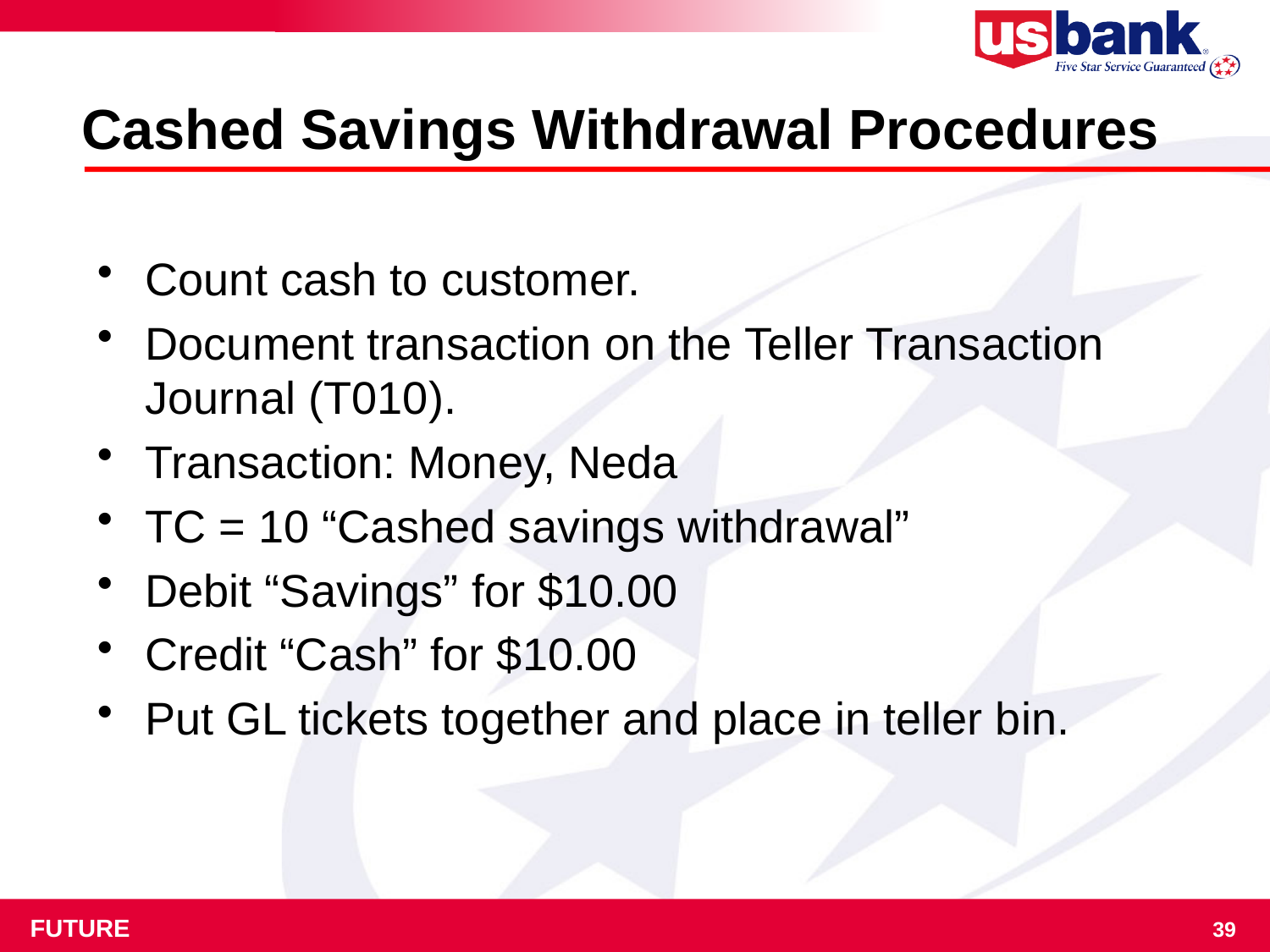

# Cashed Savings Withdrawal Procedures
Count cash to customer.
Document transaction on the Teller Transaction Journal (T010).
Transaction: Money, Neda
TC = 10 “Cashed savings withdrawal”
Debit “Savings” for $10.00
Credit “Cash” for $10.00
Put GL tickets together and place in teller bin.